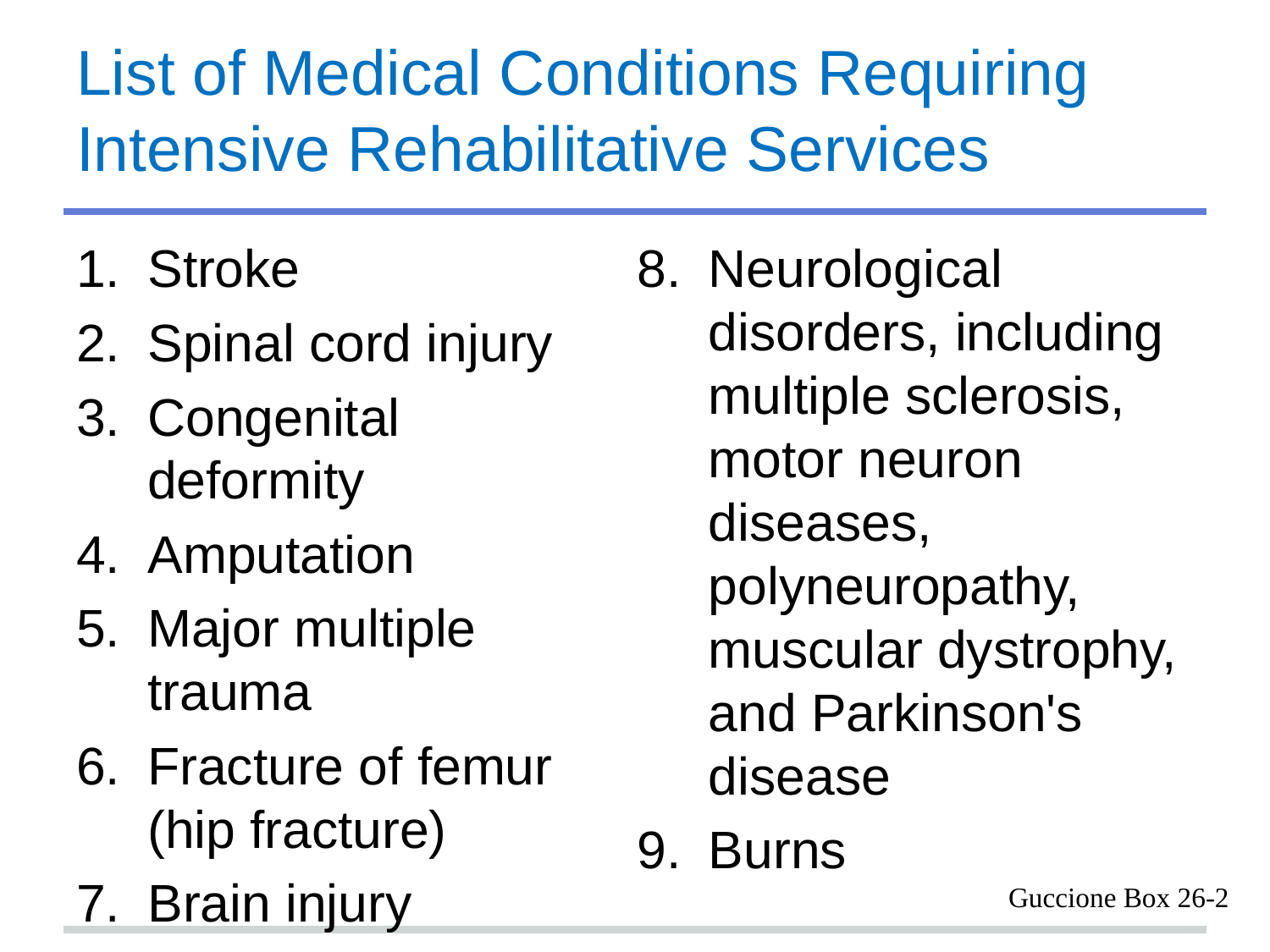

# List of Medical Conditions Requiring Intensive Rehabilitative Services
Stroke
Spinal cord injury
Congenital deformity
Amputation
Major multiple trauma
Fracture of femur (hip fracture)
Brain injury

Neurological disorders, including multiple sclerosis, motor neuron diseases, polyneuropathy, muscular dystrophy, and Parkinson's disease
Burns

Guccione Box 26-2